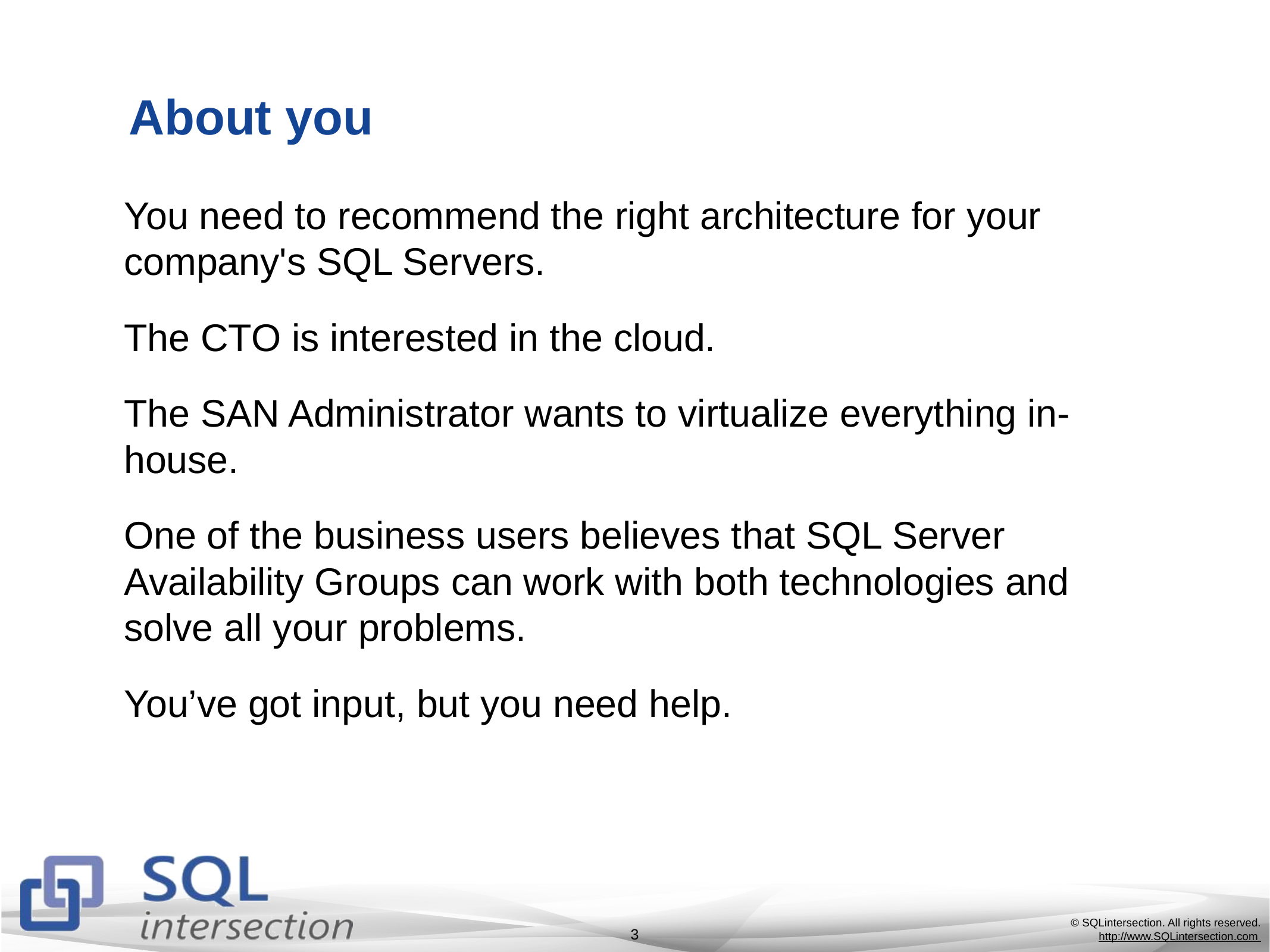

# About you
You need to recommend the right architecture for your company's SQL Servers.
The CTO is interested in the cloud.
The SAN Administrator wants to virtualize everything in-house.
One of the business users believes that SQL Server Availability Groups can work with both technologies and solve all your problems.
You’ve got input, but you need help.